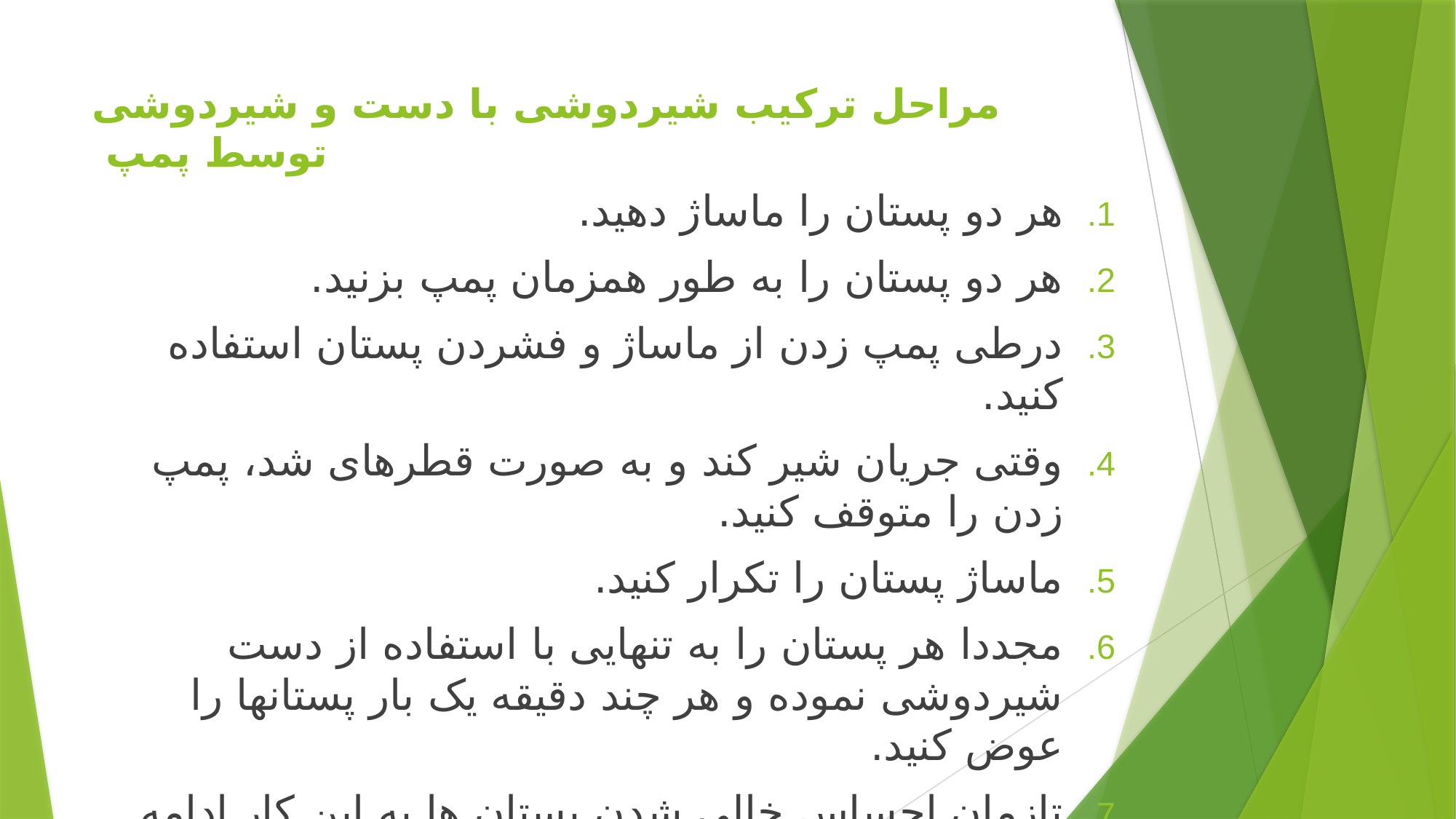

# مراحل ترکیب شیردوشی با دست و شیردوشی توسط پمپ
هر دو پستان را ماساژ دهید.
هر دو پستان را به طور همزمان پمپ بزنید.
درطی پمپ زدن از ماساژ و فشردن پستان استفاده کنید.
وقتی جریان شیر کند و به صورت قطرهای شد، پمپ زدن را متوقف کنید.
ماساژ پستان را تکرار کنید.
مجددا هر پستان را به تنهایی با استفاده از دست شیردوشی نموده و هر چند دقیقه یک بار پستانها را عوض کنید.
تازمان احساس خالی شدن پستان ها به این کار ادامه دهید.